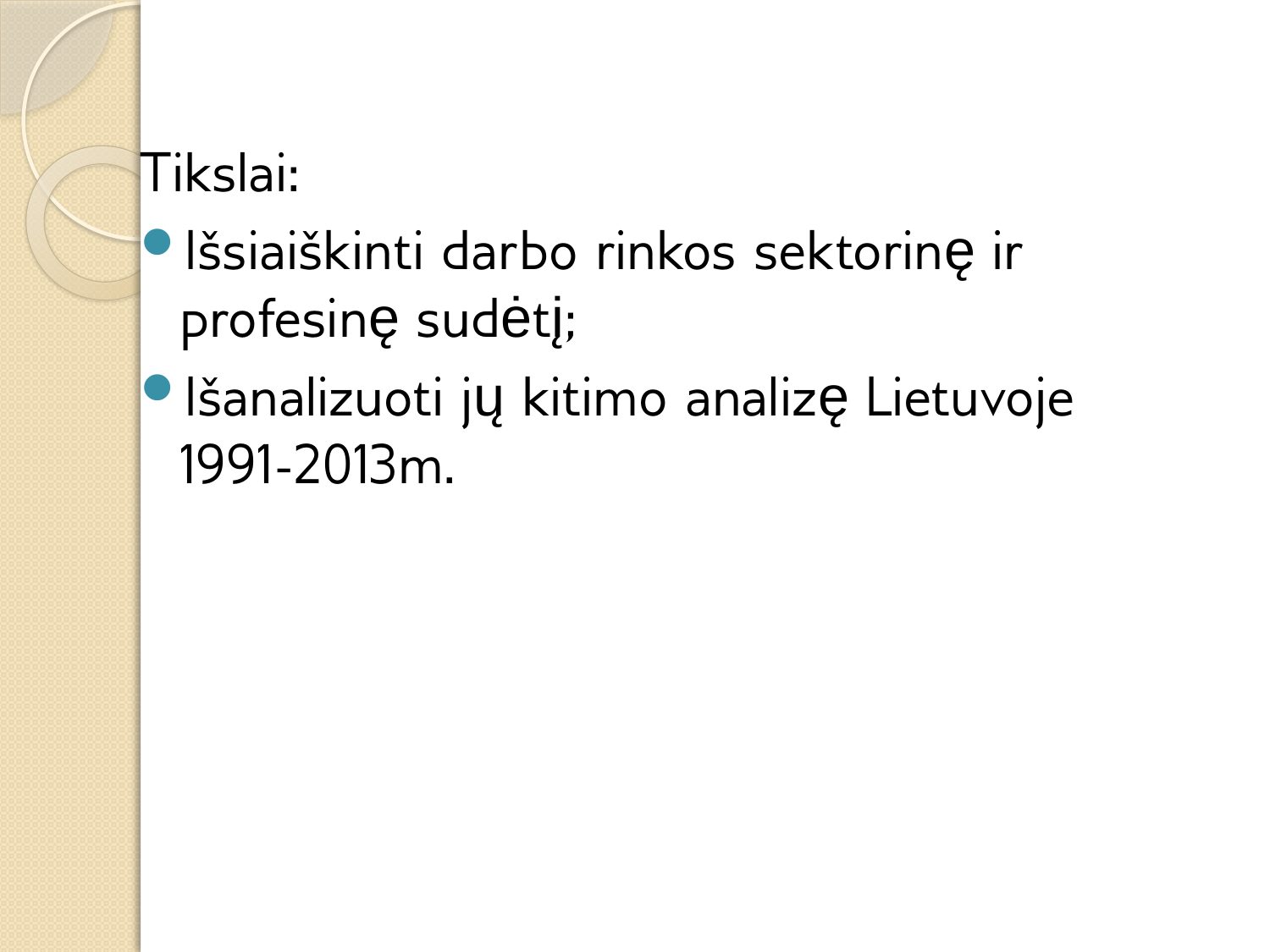

Tikslai:
Išsiaiškinti darbo rinkos sektorinę ir profesinę sudėtį;
Išanalizuoti jų kitimo analizę Lietuvoje 1991-2013m.